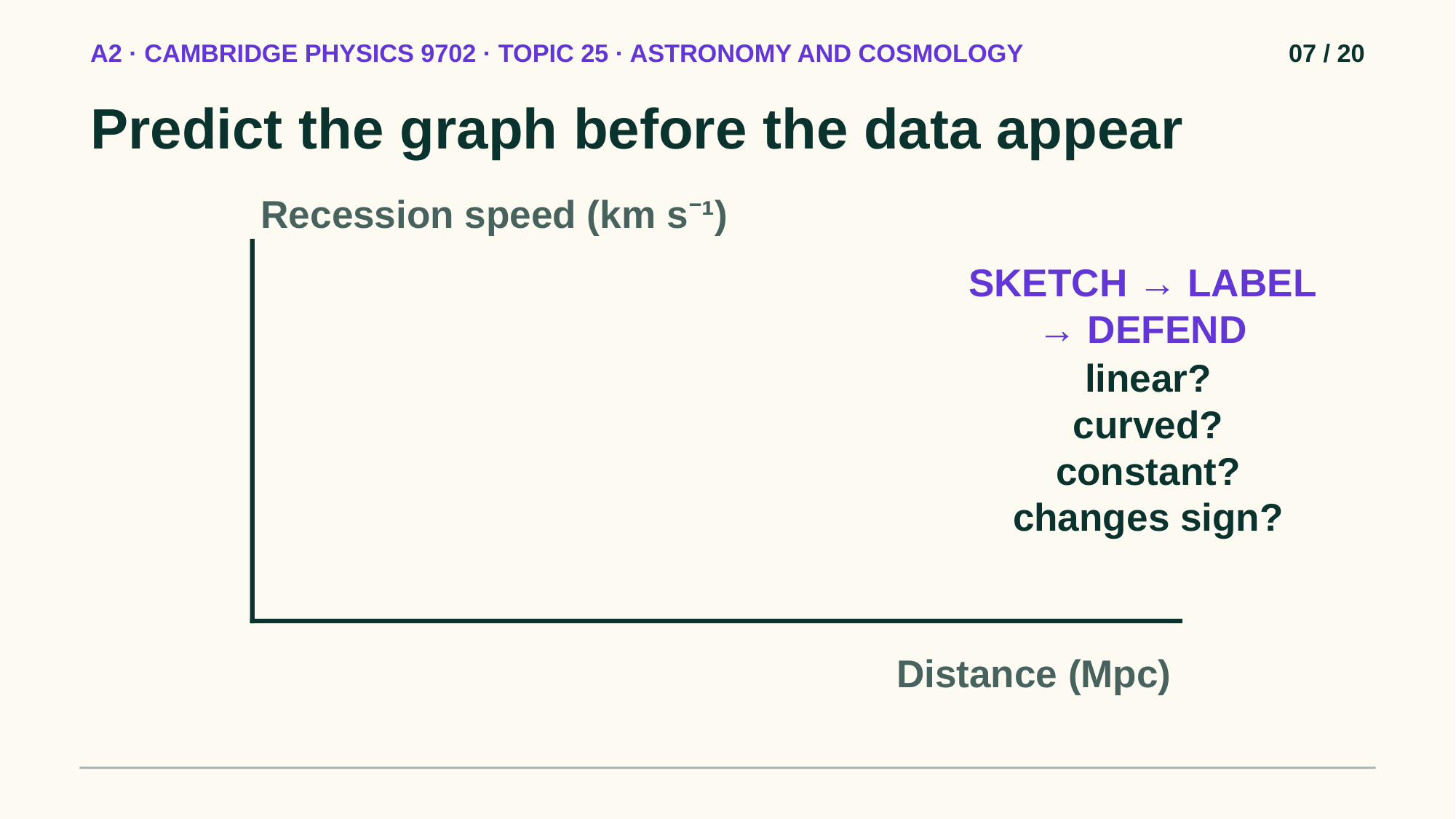

A2 · CAMBRIDGE PHYSICS 9702 · TOPIC 25 · ASTRONOMY AND COSMOLOGY
07 / 20
Predict the graph before the data appear
Recession speed (km s⁻¹)

SKETCH → LABEL → DEFEND
linear?
curved?
constant?
changes sign?

Distance (Mpc)